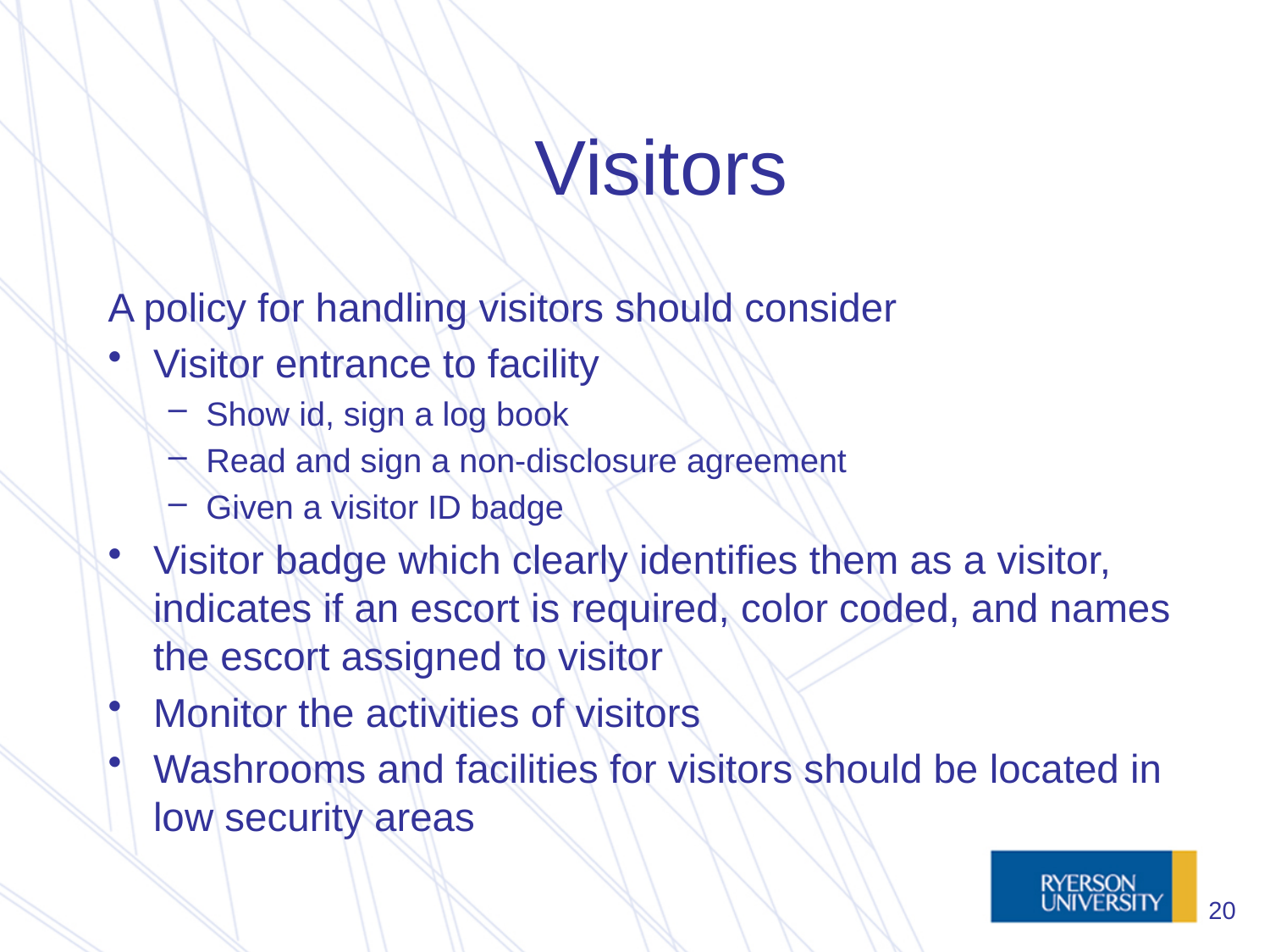

# Visitors
A policy for handling visitors should consider
Visitor entrance to facility
Show id, sign a log book
Read and sign a non-disclosure agreement
Given a visitor ID badge
Visitor badge which clearly identifies them as a visitor, indicates if an escort is required, color coded, and names the escort assigned to visitor
Monitor the activities of visitors
Washrooms and facilities for visitors should be located in low security areas

20